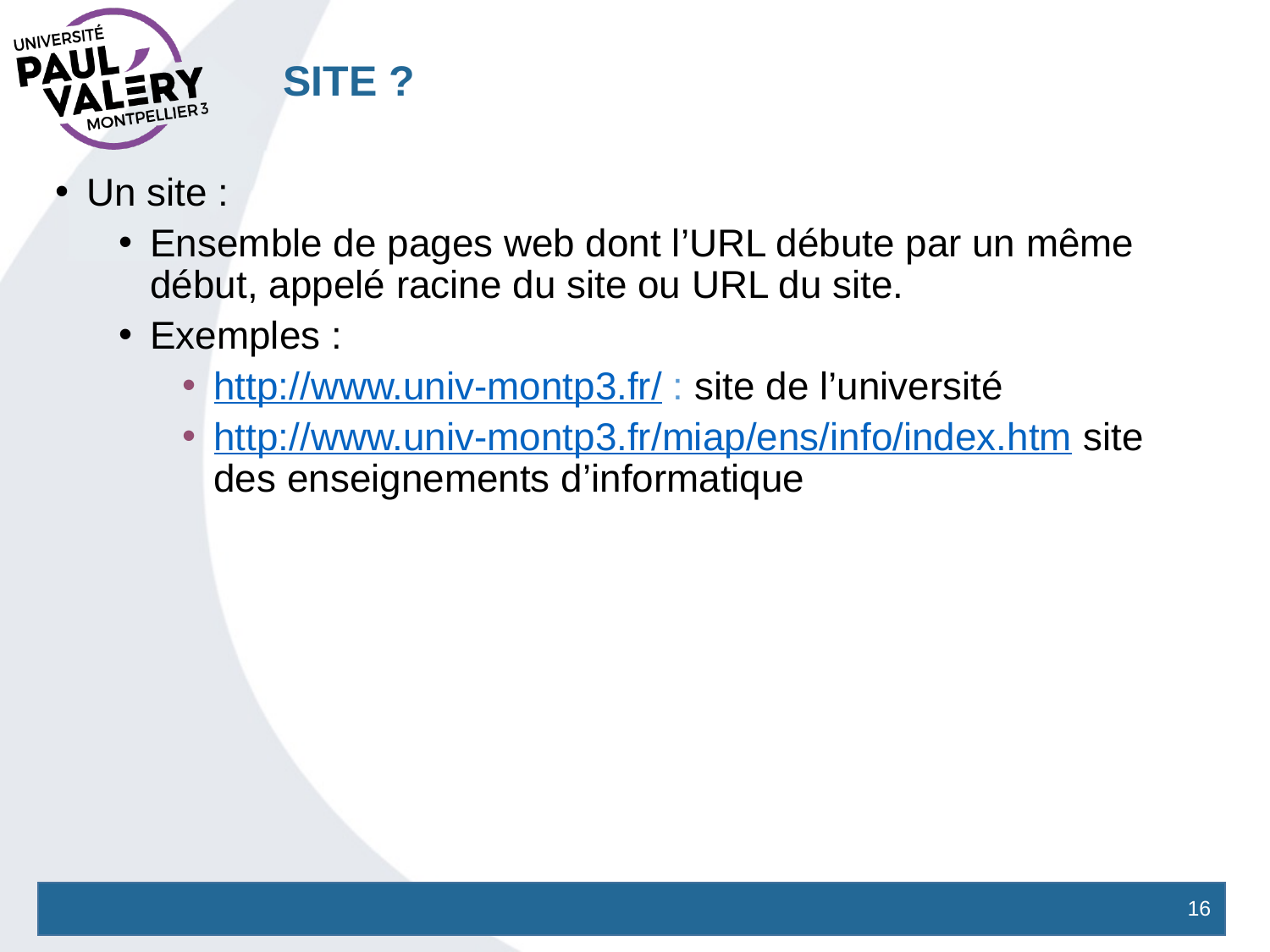

# Site ?
Un site :
Ensemble de pages web dont l’URL débute par un même début, appelé racine du site ou URL du site.
Exemples :
http://www.univ-montp3.fr/ : site de l’université
http://www.univ-montp3.fr/miap/ens/info/index.htm site des enseignements d’informatique

16